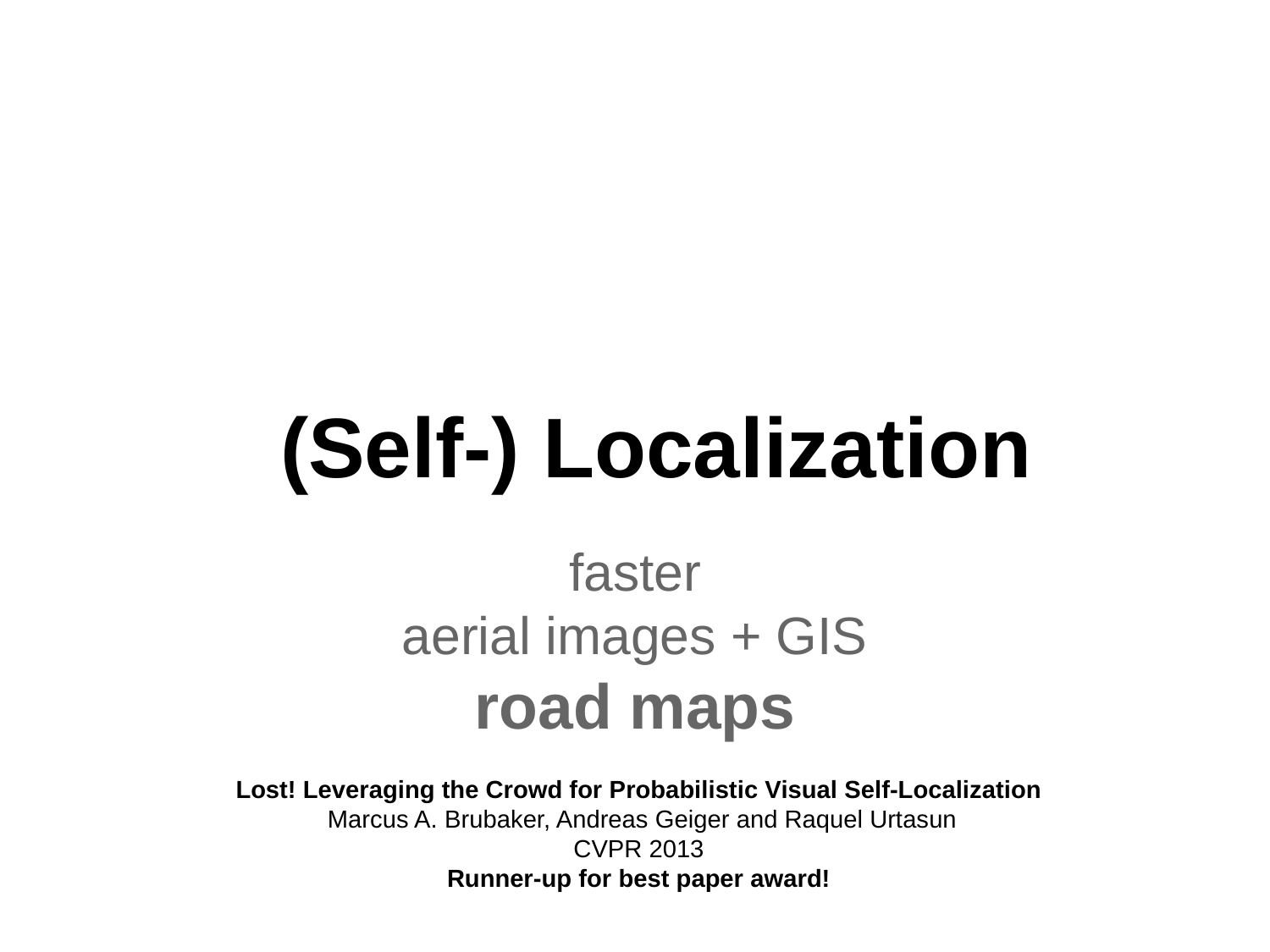

# (Self-) Localization
faster
aerial images + GIS
road maps
Lost! Leveraging the Crowd for Probabilistic Visual Self-Localization
 Marcus A. Brubaker, Andreas Geiger and Raquel Urtasun
CVPR 2013
Runner-up for best paper award!